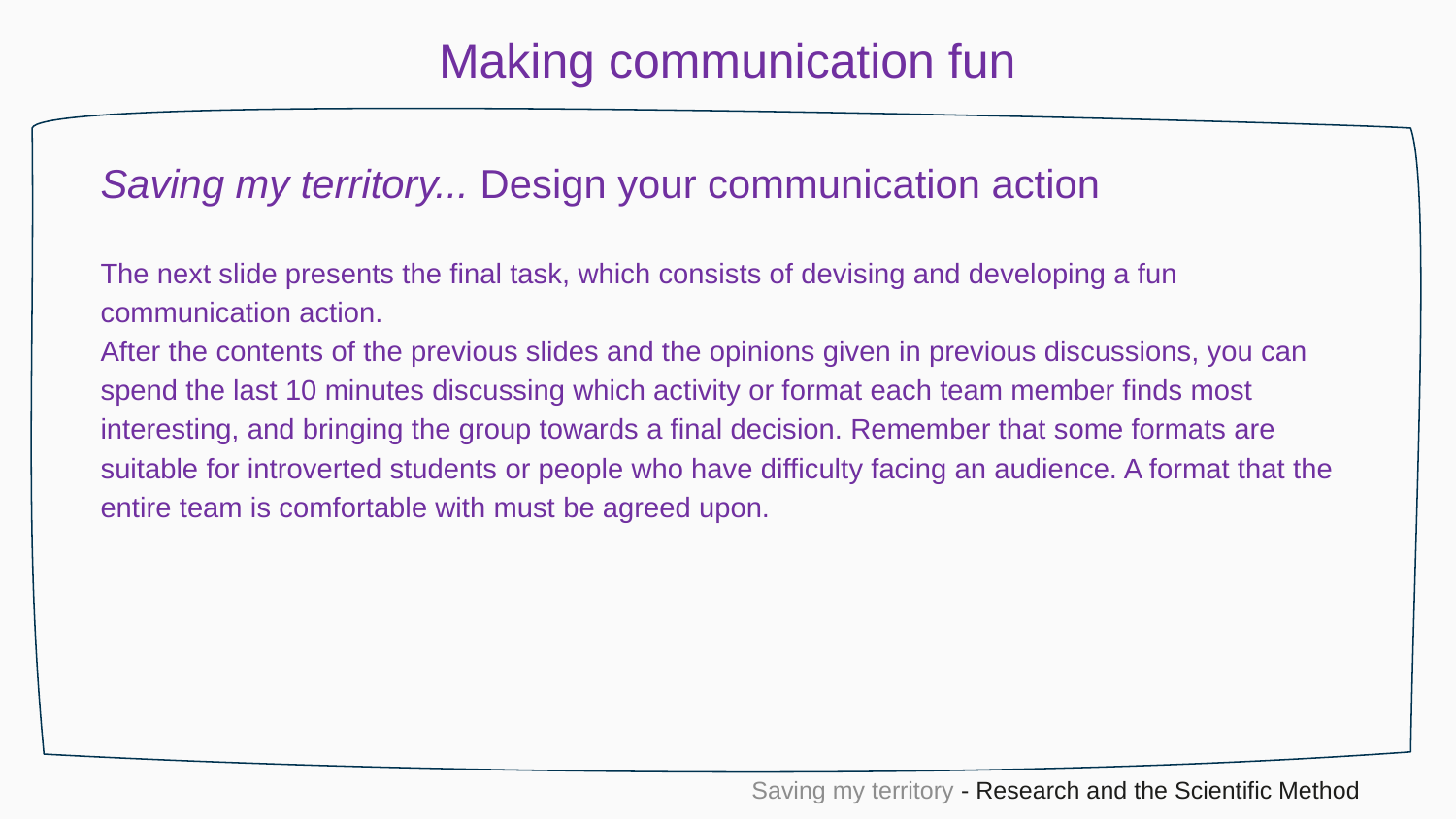

Making communication fun

Saving my territory... Design your communication action

The next slide presents the final task, which consists of devising and developing a fun communication action.
After the contents of the previous slides and the opinions given in previous discussions, you can spend the last 10 minutes discussing which activity or format each team member finds most interesting, and bringing the group towards a final decision. Remember that some formats are suitable for introverted students or people who have difficulty facing an audience. A format that the entire team is comfortable with must be agreed upon.

Saving my territory - Research and the Scientific Method